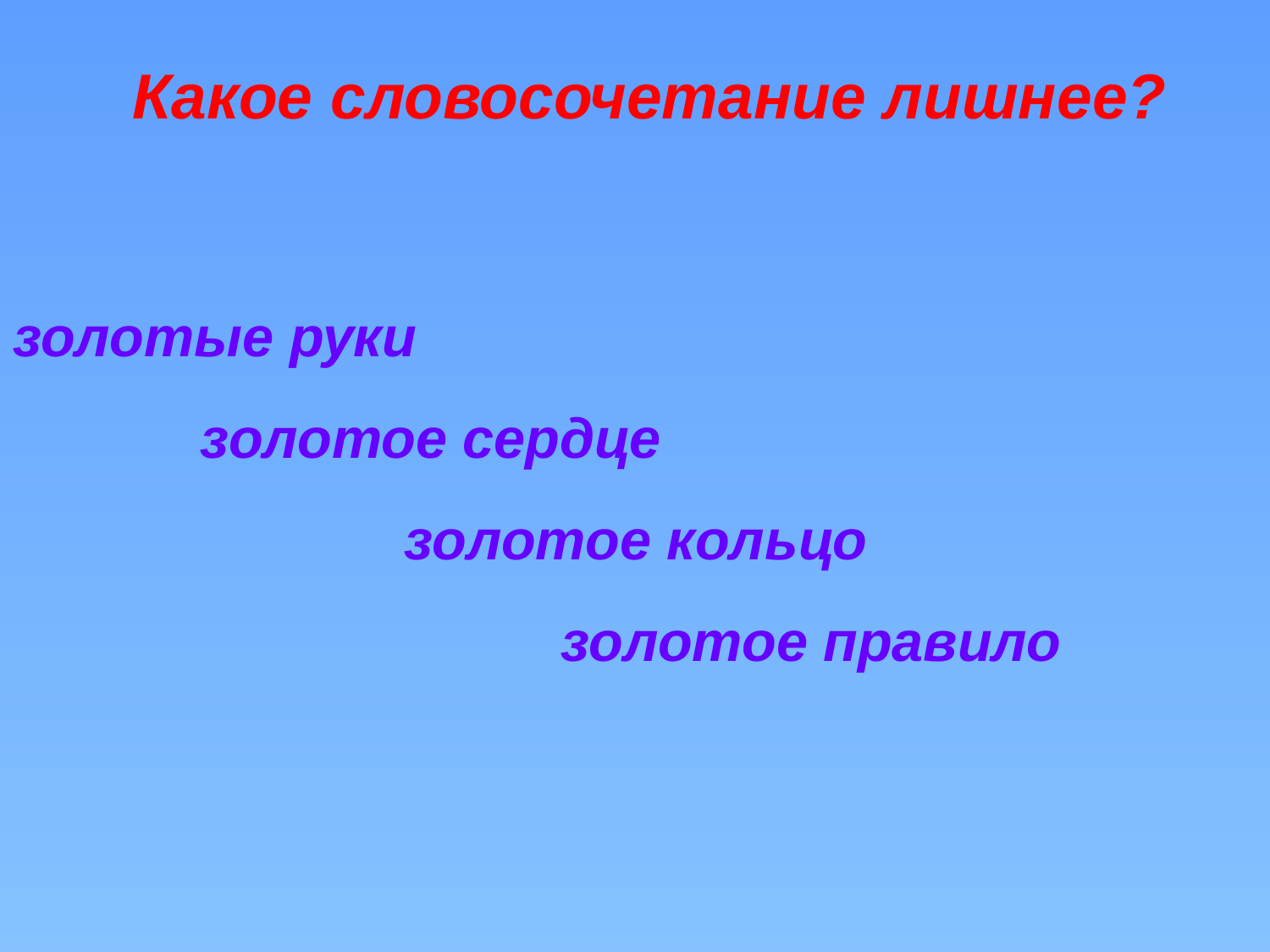

Какое словосочетание лишнее?
золотые руки
            золотое сердце
                         золотое кольцо
                                   золотое правило